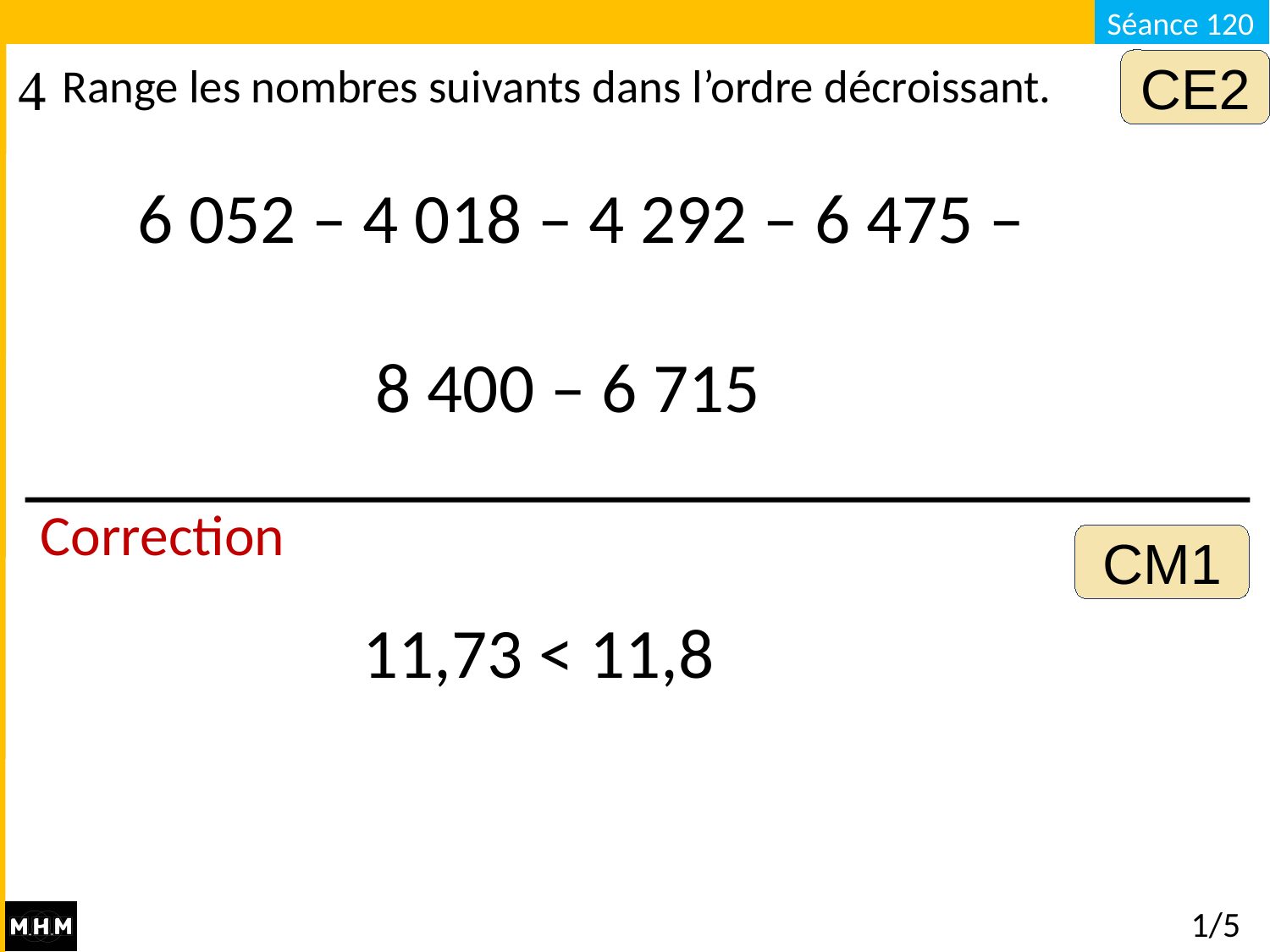

Range les nombres suivants dans l’ordre décroissant.
CE2
6 052 – 4 018 – 4 292 – 6 475 –

               8 400 – 6 715

Correction
CM1
11,73 < 11,8
# 1/5